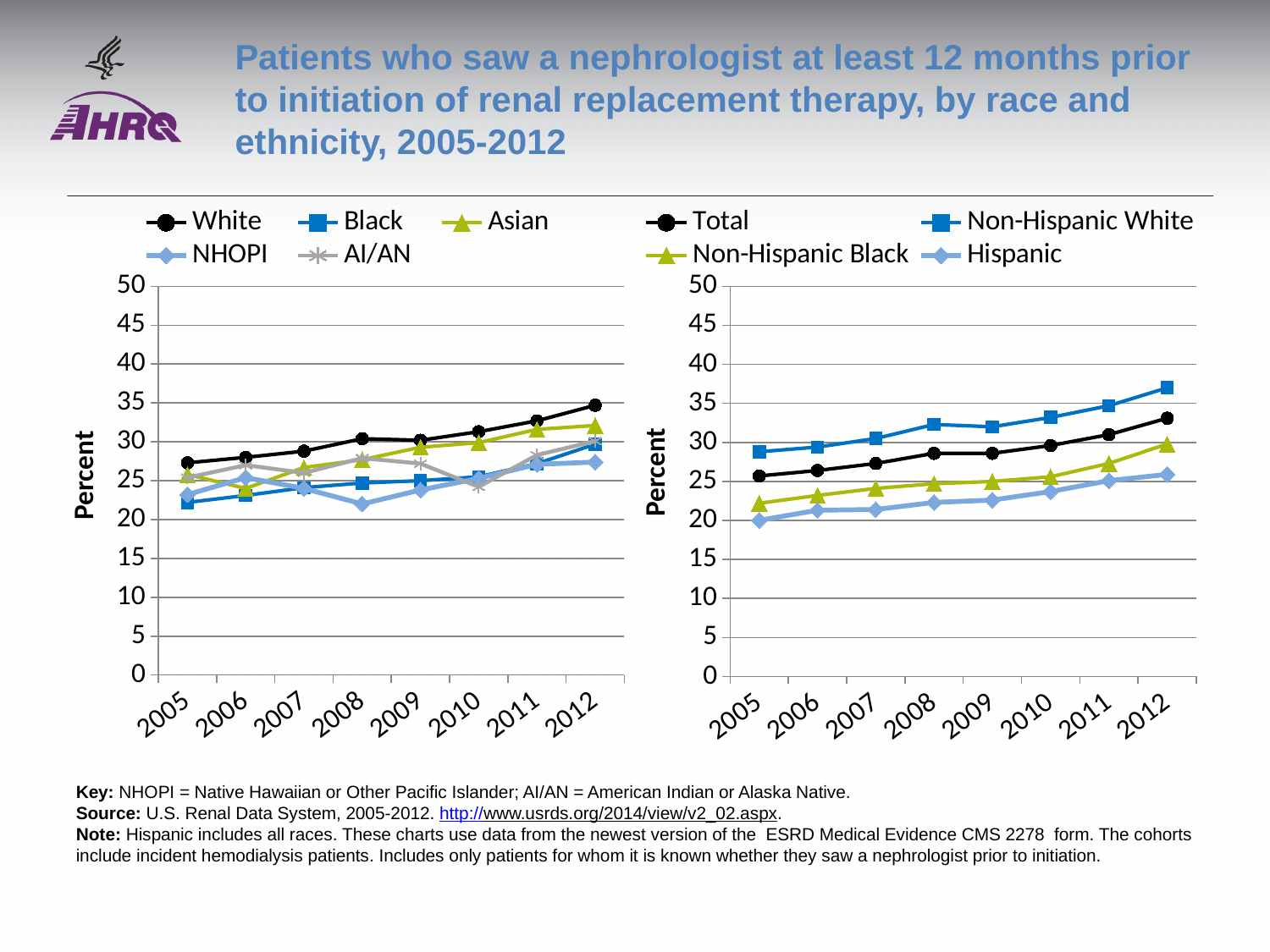

# Patients who saw a nephrologist at least 12 months prior to initiation of renal replacement therapy, by race and ethnicity, 2005-2012

### Chart

| Category | White | Black | Asian | NHOPI | AI/AN |
|---|---|---|---|---|---|
| 2005 | 27.3 | 22.2 | 25.8 | 23.2 | 25.4 |
| 2006 | 28.0 | 23.1 | 24.0 | 25.4 | 27.0 |
| 2007 | 28.8 | 24.1 | 26.7 | 24.0 | 26.0 |
| 2008 | 30.4 | 24.7 | 27.7 | 22.0 | 27.9 |
| 2009 | 30.2 | 25.0 | 29.3 | 23.8 | 27.2 |
| 2010 | 31.3 | 25.5 | 29.9 | 25.3 | 24.2 |
| 2011 | 32.7 | 27.2 | 31.6 | 27.1 | 28.3 |
| 2012 | 34.7 | 29.7 | 32.1 | 27.4 | 30.1 |

### Chart

| Category | Total | Non-Hispanic White | Non-Hispanic Black | Hispanic |
|---|---|---|---|---|
| 2005 | 25.7 | 28.8 | 22.2 | 20.0 |
| 2006 | 26.4 | 29.4 | 23.2 | 21.3 |
| 2007 | 27.3 | 30.5 | 24.1 | 21.4 |
| 2008 | 28.6 | 32.3 | 24.7 | 22.3 |
| 2009 | 28.6 | 32.0 | 25.0 | 22.6 |
| 2010 | 29.6 | 33.2 | 25.6 | 23.7 |
| 2011 | 31.0 | 34.7 | 27.3 | 25.1 |
| 2012 | 33.1 | 37.0 | 29.8 | 25.9 |
Key: NHOPI = Native Hawaiian or Other Pacific Islander; AI/AN = American Indian or Alaska Native.
Source: U.S. Renal Data System, 2005-2012. http://www.usrds.org/2014/view/v2_02.aspx.
Note: Hispanic includes all races. These charts use data from the newest version of the  ESRD Medical Evidence CMS 2278  form. The cohorts include incident hemodialysis patients. Includes only patients for whom it is known whether they saw a nephrologist prior to initiation.